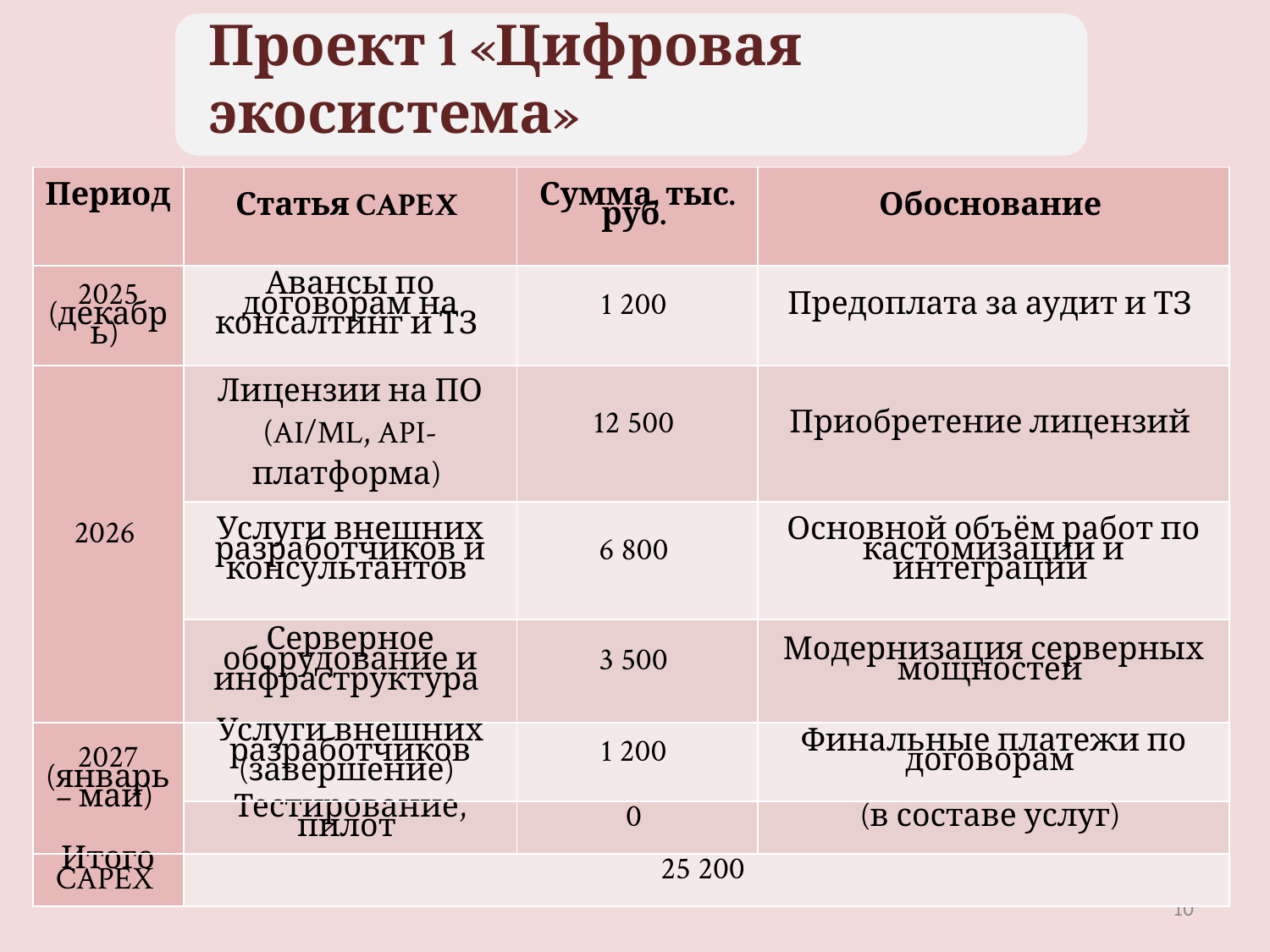

# Проект 1 «Цифровая экосистема»
| Период | Статья CAPEX | Сумма, тыс. руб. | Обоснование |
| --- | --- | --- | --- |
| 2025 (декабрь) | Авансы по договорам на консалтинг и ТЗ | 1 200 | Предоплата за аудит и ТЗ |
| 2026 | Лицензии на ПО (AI/ML, API-платформа) | 12 500 | Приобретение лицензий |
|  | Услуги внешних разработчиков и консультантов | 6 800 | Основной объём работ по кастомизации и интеграции |
|  | Серверное оборудование и инфраструктура | 3 500 | Модернизация серверных мощностей |
| 2027 (январь – май) | Услуги внешних разработчиков (завершение) | 1 200 | Финальные платежи по договорам |
|  | Тестирование, пилот | 0 | (в составе услуг) |
| Итого CAPEX | 25 200 |  |  |

10